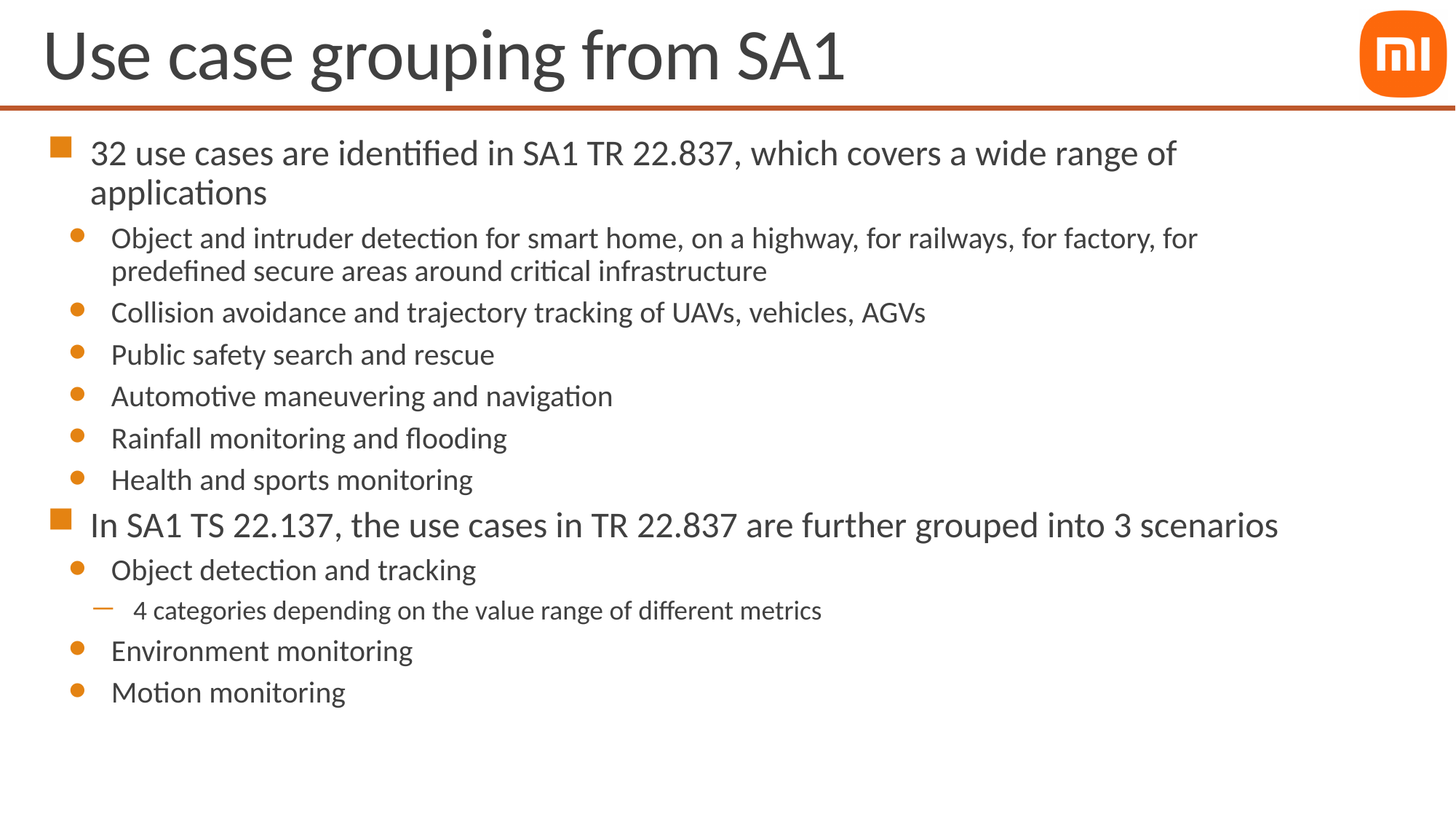

# Use case grouping from SA1
32 use cases are identified in SA1 TR 22.837, which covers a wide range of applications
Object and intruder detection for smart home, on a highway, for railways, for factory, for predefined secure areas around critical infrastructure
Collision avoidance and trajectory tracking of UAVs, vehicles, AGVs
Public safety search and rescue
Automotive maneuvering and navigation
Rainfall monitoring and flooding
Health and sports monitoring
In SA1 TS 22.137, the use cases in TR 22.837 are further grouped into 3 scenarios
Object detection and tracking
4 categories depending on the value range of different metrics
Environment monitoring
Motion monitoring